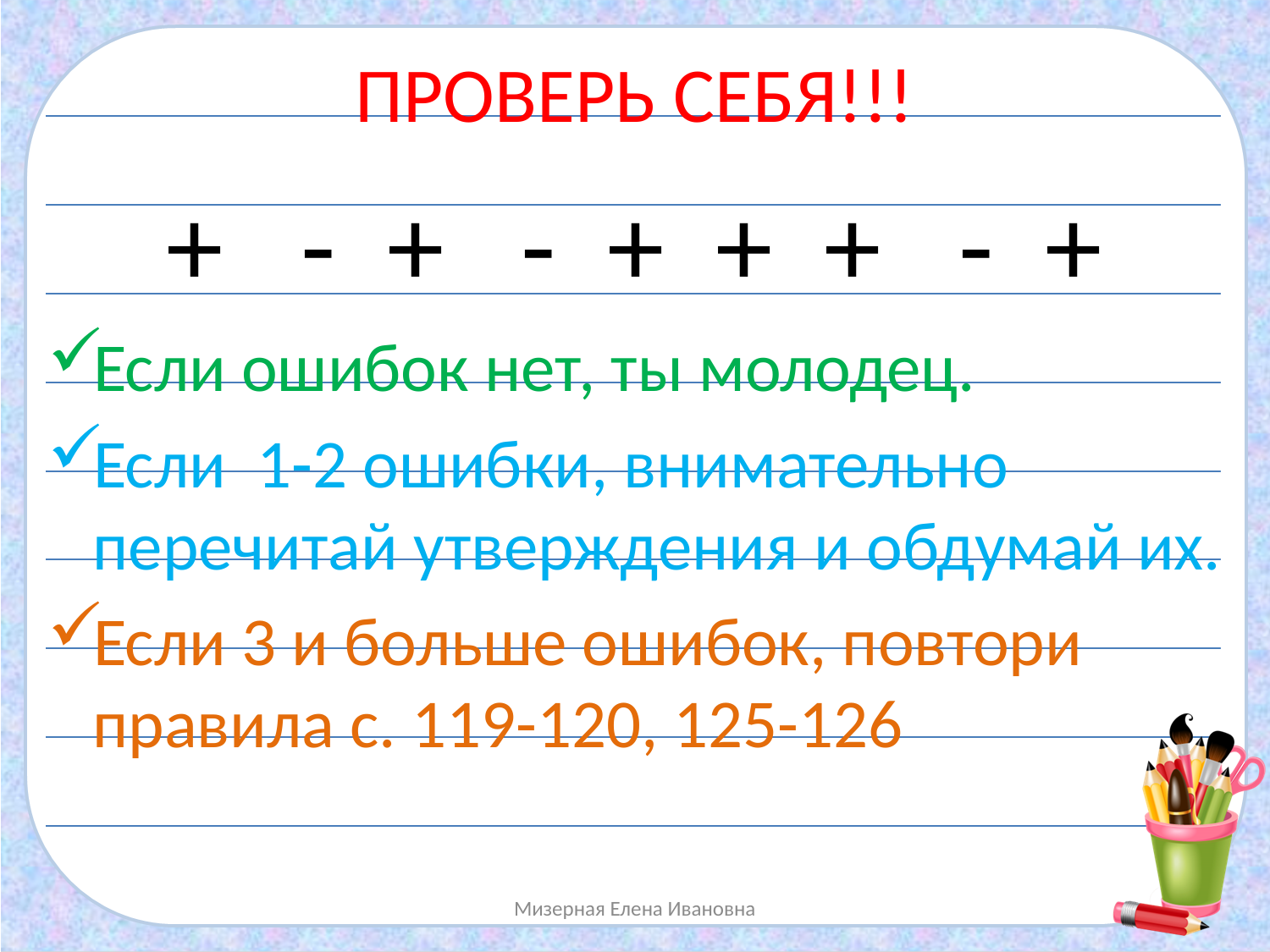

ПРОВЕРЬ СЕБЯ!!!
+   -  +   -  +  +  +   -  +
Если ошибок нет, ты молодец.
Если  1-2 ошибки, внимательно перечитай утверждения и обдумай их.
Если 3 и больше ошибок, повтори правила с. 119-120, 125-126
Мизерная Елена Ивановна